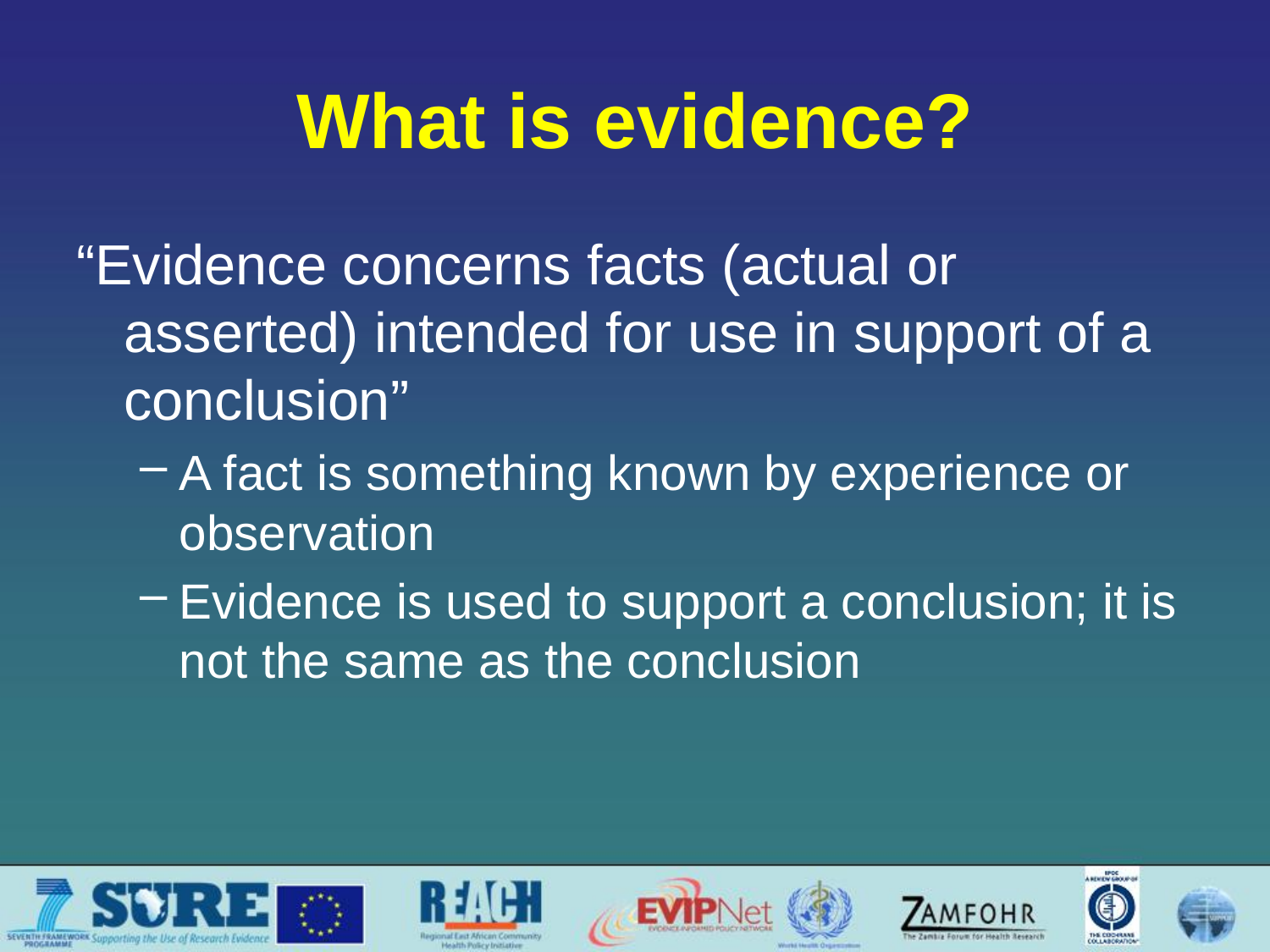

# What is evidence?
“Evidence concerns facts (actual or asserted) intended for use in support of a conclusion”
A fact is something known by experience or observation
Evidence is used to support a conclusion; it is not the same as the conclusion